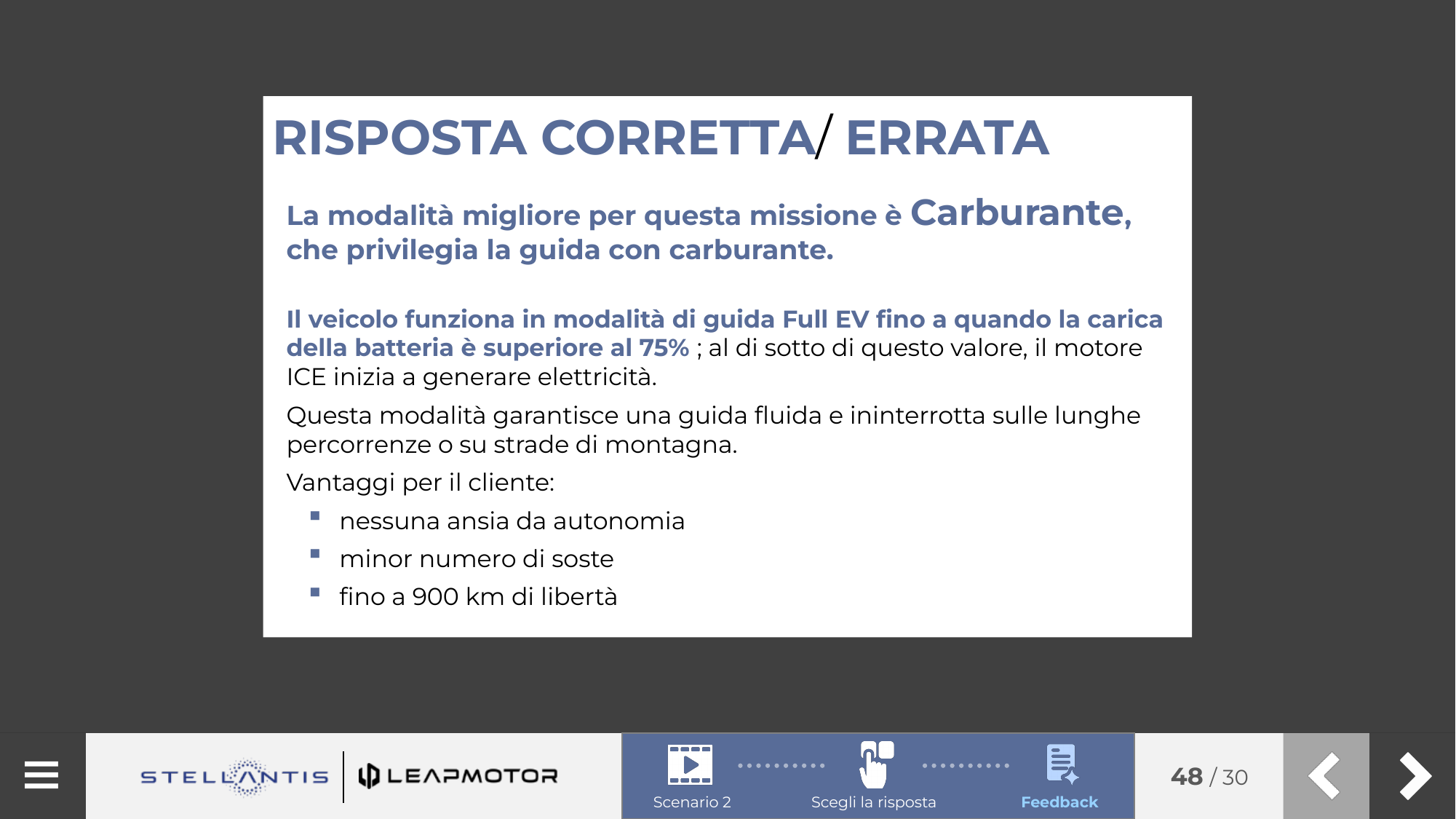

Risposta corretta/ errata
La modalità migliore per questa missione è Carburante, che privilegia la guida con carburante.

Il veicolo funziona in modalità di guida Full EV fino a quando la carica della batteria è superiore al 75% ; al di sotto di questo valore, il motore ICE inizia a generare elettricità.
Questa modalità garantisce una guida fluida e ininterrotta sulle lunghe percorrenze o su strade di montagna.
Vantaggi per il cliente:
nessuna ansia da autonomia
minor numero di soste
fino a 900 km di libertà
Scenario 2